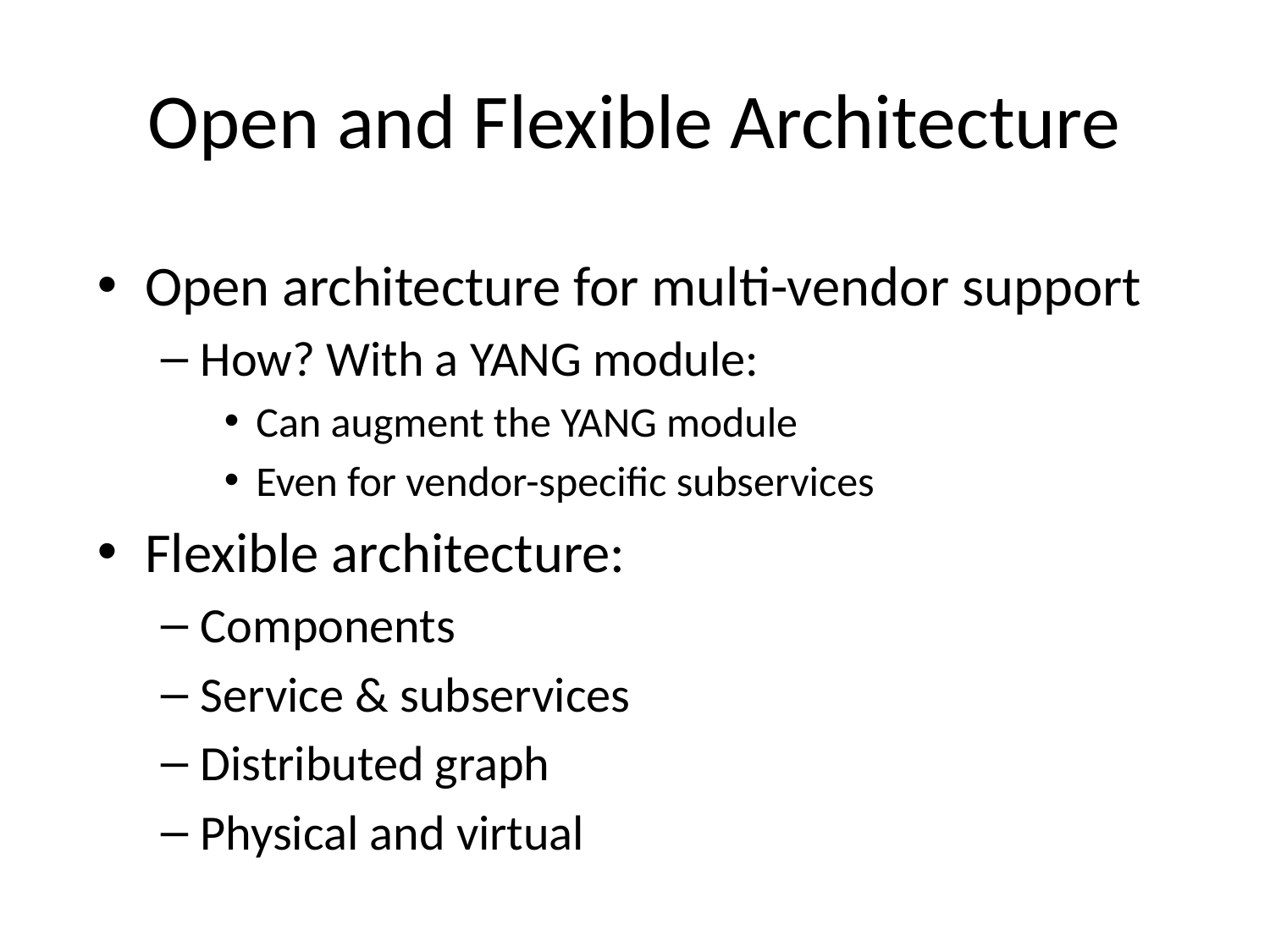

# Open and Flexible Architecture
Open architecture for multi-vendor support
How? With a YANG module:
Can augment the YANG module
Even for vendor-specific subservices
Flexible architecture:
Components
Service & subservices
Distributed graph
Physical and virtual